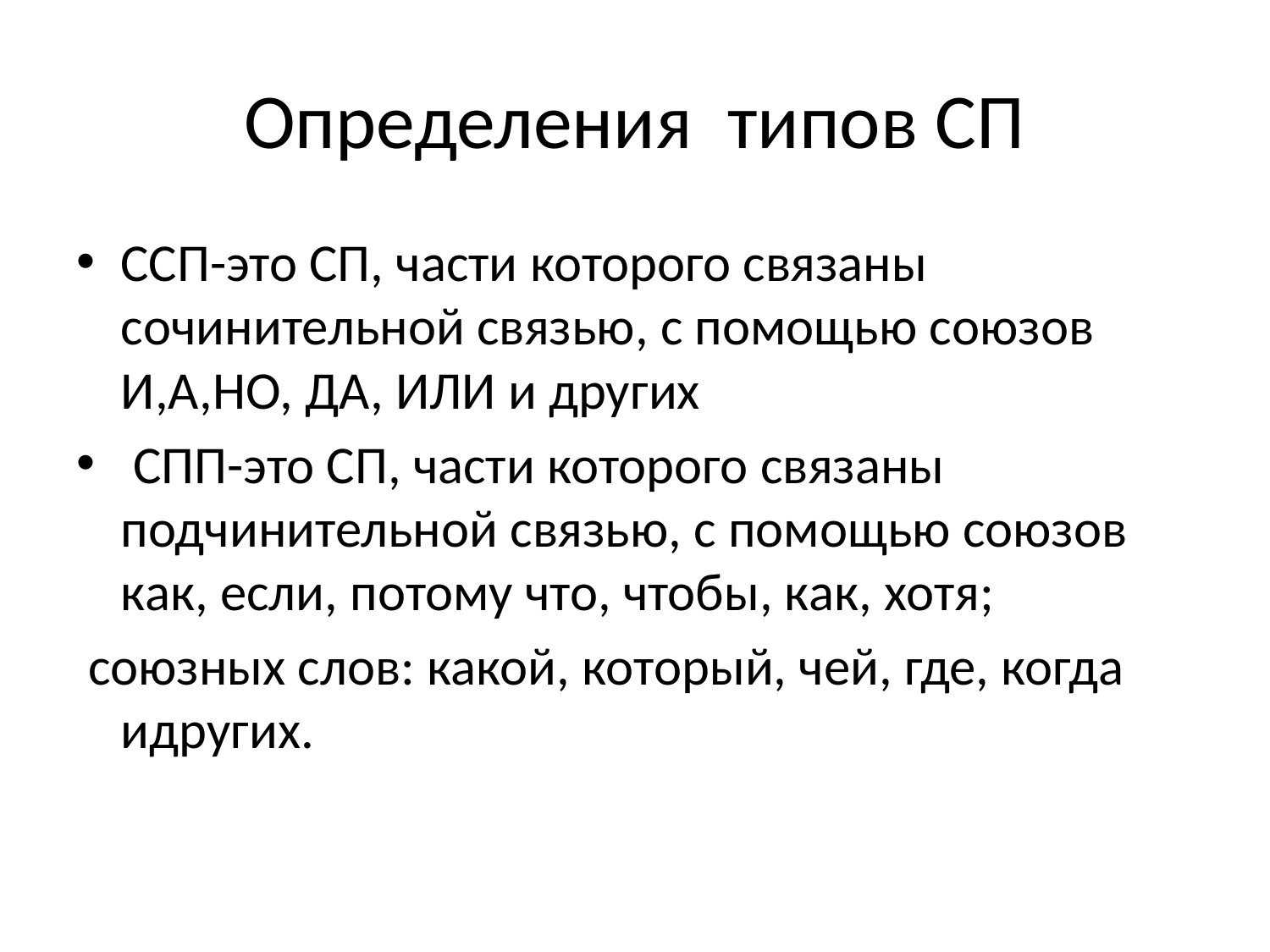

# Определения  типов СП
ССП-это СП, части которого связаны сочинительной связью, с помощью союзов И,А,НО, ДА, ИЛИ и других
 СПП-это СП, части которого связаны подчинительной связью, с помощью союзов  как, если, потому что, чтобы, как, хотя;
 союзных слов: какой, который, чей, где, когда идругих.